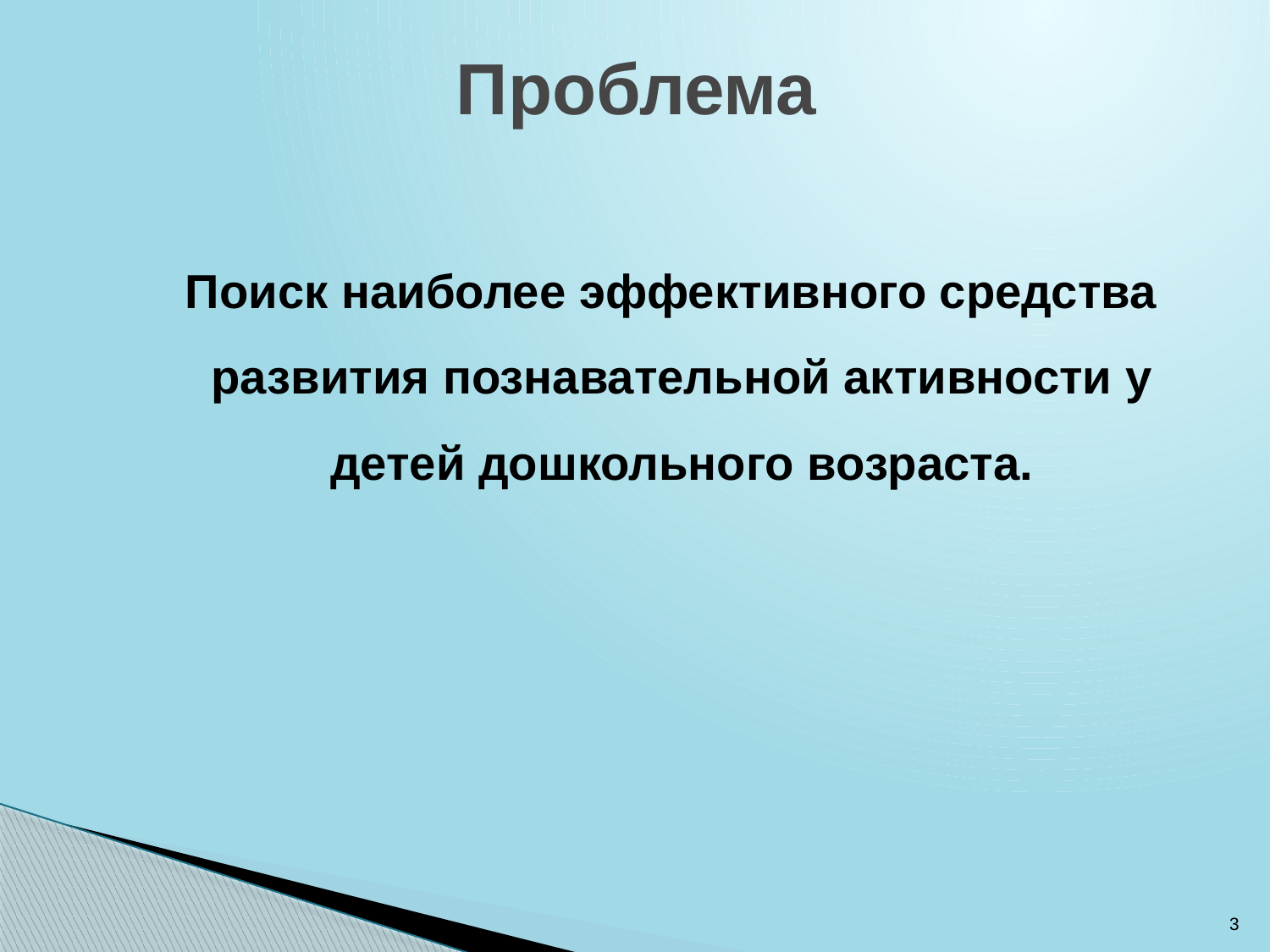

# Проблема
 Поиск наиболее эффективного средства развития познавательной активности у детей дошкольного возраста.

3